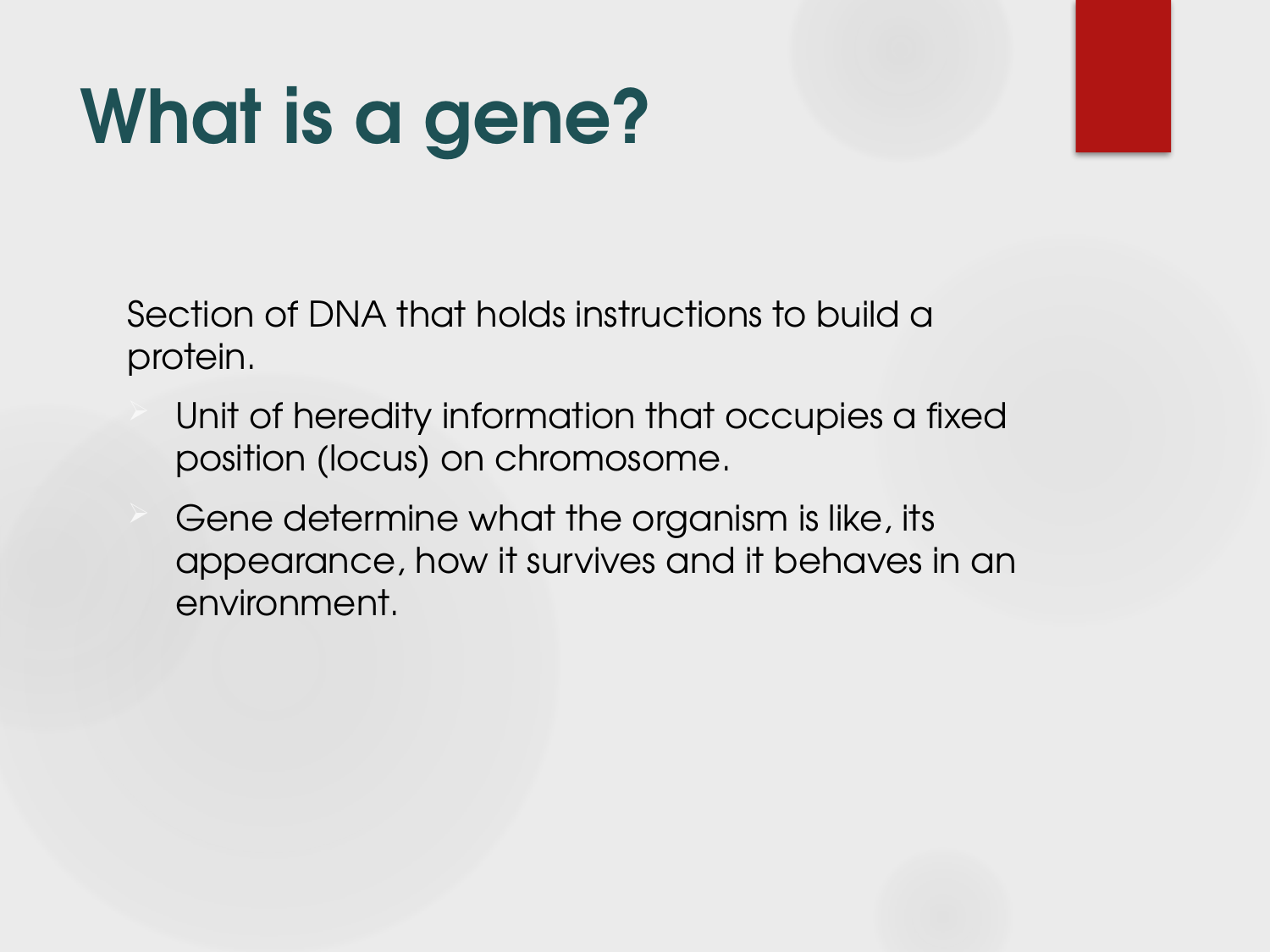

# What is a gene?
Section of DNA that holds instructions to build a protein.
Unit of heredity information that occupies a fixed position (locus) on chromosome.
Gene determine what the organism is like, its appearance, how it survives and it behaves in an environment.